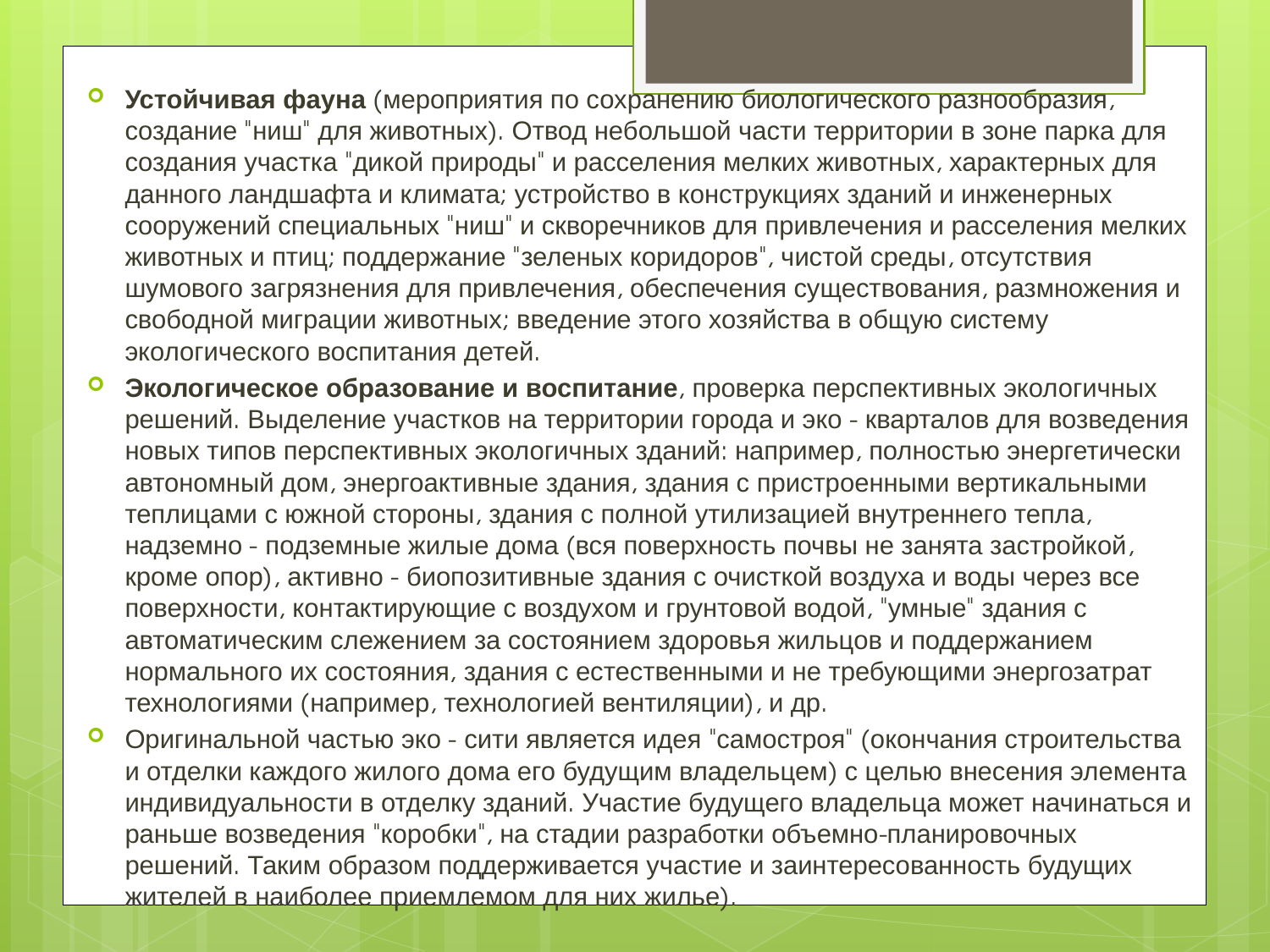

Устойчивая фауна (мероприятия по сохранению биологического разнообразия, создание "ниш" для животных). Отвод небольшой части территории в зоне парка для создания участка "дикой природы" и расселения мелких животных, характерных для данного ландшафта и климата; устройство в конструкциях зданий и инженерных сооружений специальных "ниш" и скворечников для привлечения и расселения мелких животных и птиц; поддержание "зеленых коридоров", чистой среды, отсутствия шумового загрязнения для привлечения, обеспечения существования, размножения и свободной миграции животных; введение этого хозяйства в общую систему экологического воспитания детей.
Экологическое образование и воспитание, проверка перспективных экологичных решений. Выделение участков на территории города и эко - кварталов для возведения новых типов перспективных экологичных зданий: например, полностью энергетически автономный дом, энергоактивные здания, здания с пристроенными вертикальными теплицами с южной стороны, здания с полной утилизацией внутреннего тепла, надземно - подземные жилые дома (вся поверхность почвы не занята застройкой, кроме опор), активно - биопозитивные здания с очисткой воздуха и воды через все поверхности, контактирующие с воздухом и грунтовой водой, "умные" здания с автоматическим слежением за состоянием здоровья жильцов и поддержанием нормального их состояния, здания с естественными и не требующими энергозатрат технологиями (например, технологией вентиляции), и др.
Оригинальной частью эко - сити является идея "самостроя" (окончания строительства и отделки каждого жилого дома его будущим владельцем) с целью внесения элемента индивидуальности в отделку зданий. Участие будущего владельца может начинаться и раньше возведения "коробки", на стадии разработки объемно-планировочных решений. Таким образом поддерживается участие и заинтересованность будущих жителей в наиболее приемлемом для них жилье).